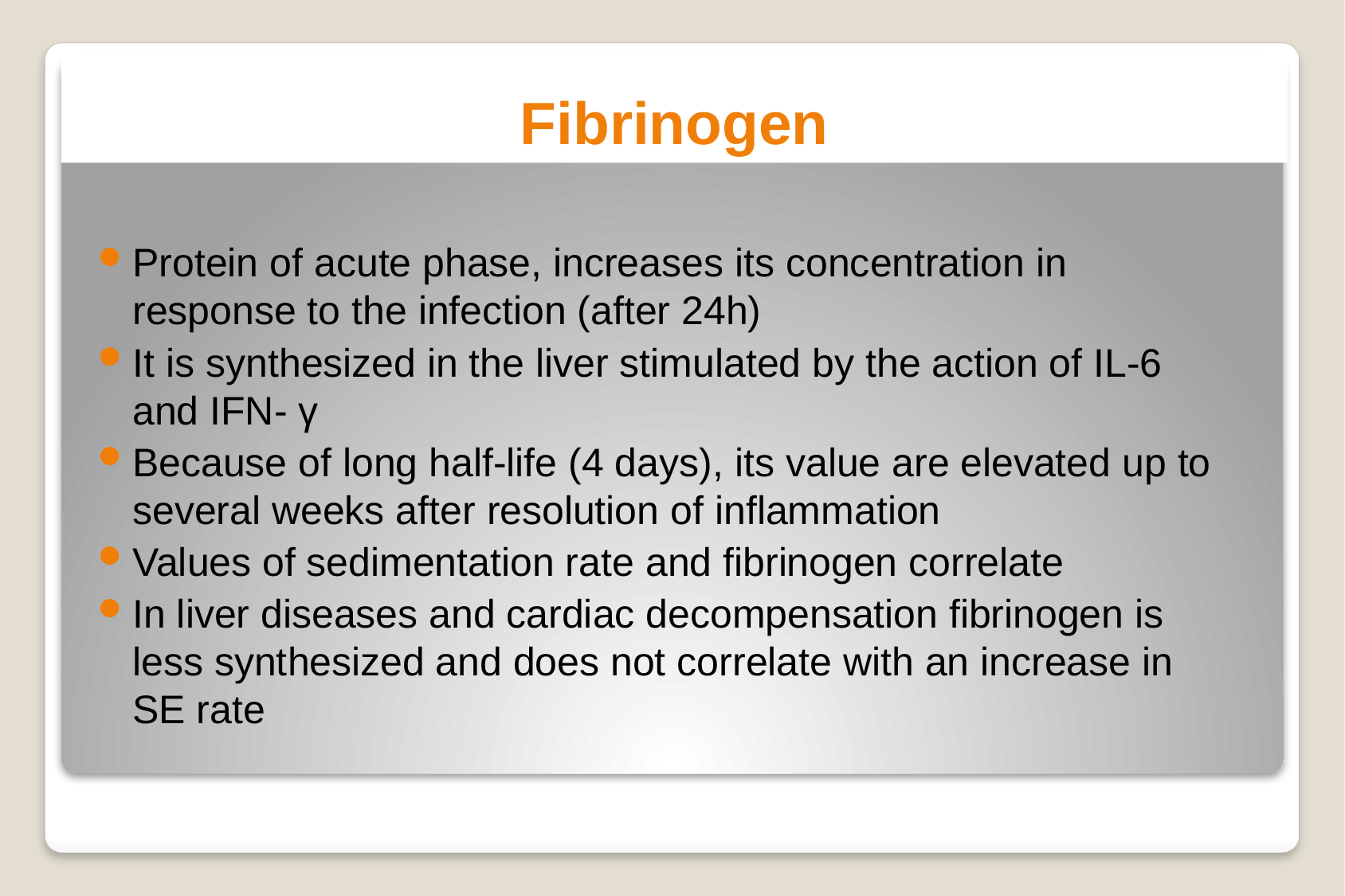

# Fibrinogen
Protein of acute phase, increases its concentration in response to the infection (after 24h)
It is synthesized in the liver stimulated by the action of IL-6 and IFN- γ
Because of long half-life (4 days), its value are elevated up to several weeks after resolution of inflammation
Values of sedimentation rate and fibrinogen correlate
In liver diseases and cardiac decompensation fibrinogen is less synthesized and does not correlate with an increase in SE rate